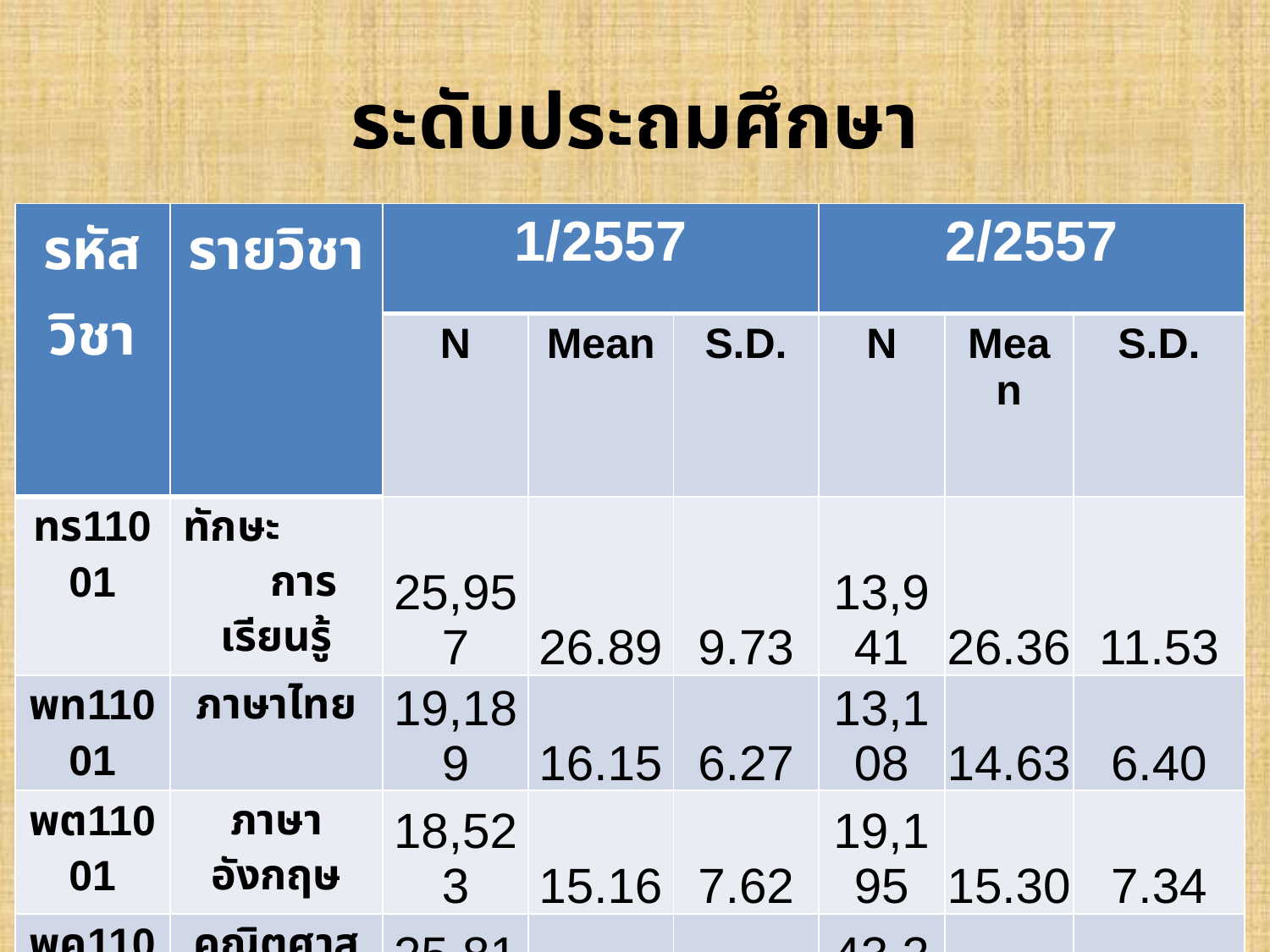

# ระดับประถมศึกษา
| รหัสวิชา | รายวิชา | 1/2557 |  |  | 2/2557 |  |  |
| --- | --- | --- | --- | --- | --- | --- | --- |
|  |  | N | Mean | S.D. | N | Mean | S.D. |
| ทร11001 | ทักษะ การเรียนรู้ | 25,957 | 26.89 | 9.73 | 13,941 | 26.36 | 11.53 |
| พท11001 | ภาษาไทย | 19,189 | 16.15 | 6.27 | 13,108 | 14.63 | 6.40 |
| พต11001 | ภาษาอังกฤษ | 18,523 | 15.16 | 7.62 | 19,195 | 15.30 | 7.34 |
| พค11001 | คณิตศาสตร์ | 25,815 | 14.91 | 6.97 | 43,255 | 14.11 | 6.22 |
| พว11001 | วิทยาศาสตร์ | 38,812 | 16.15 | 6.61 | 13,138 | 12.75 | 5.00 |